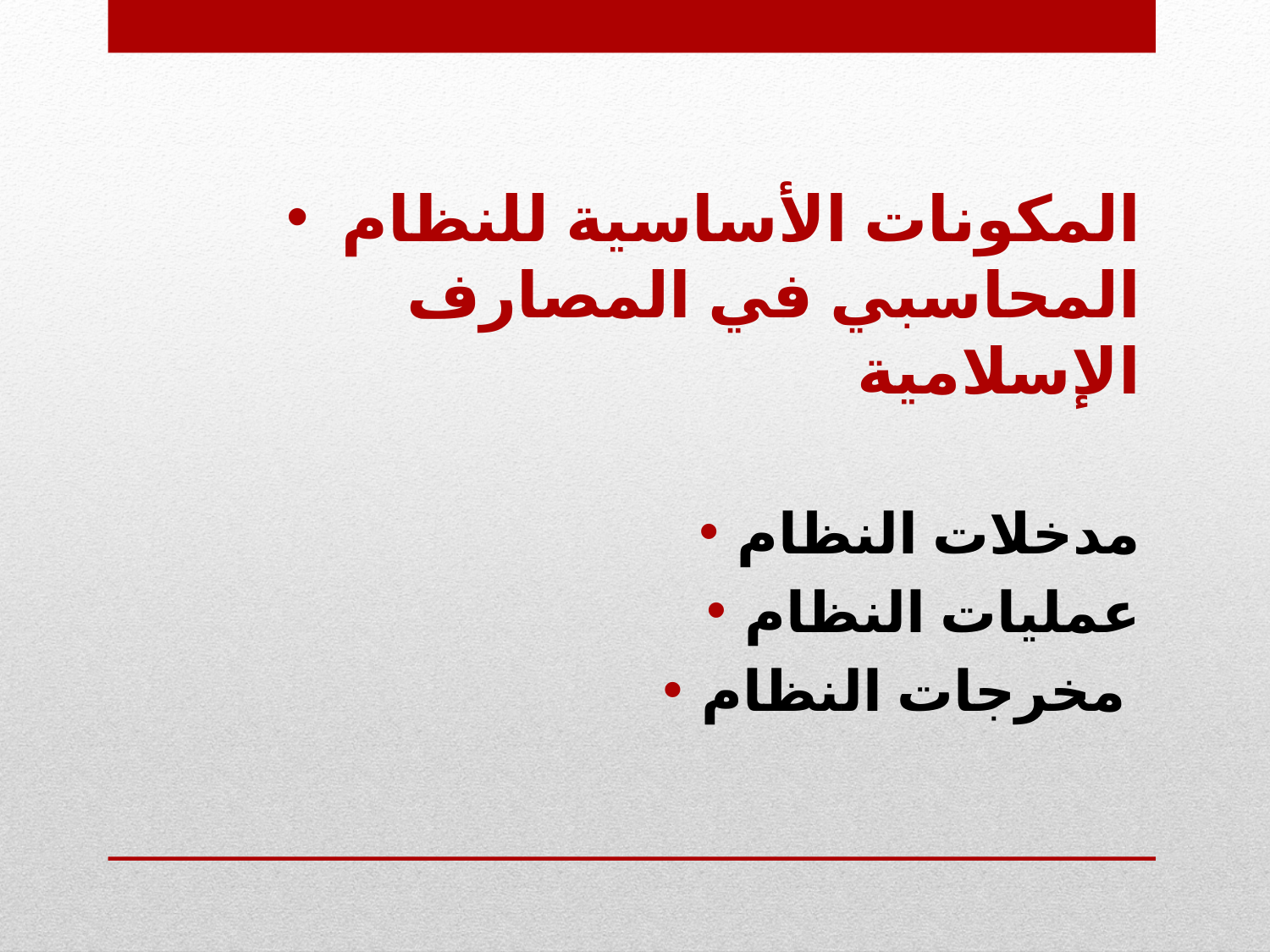

المكونات الأساسية للنظام  المحاسبي في المصارف الإسلامية

مدخلات النظام
عمليات النظام
مخرجات النظام